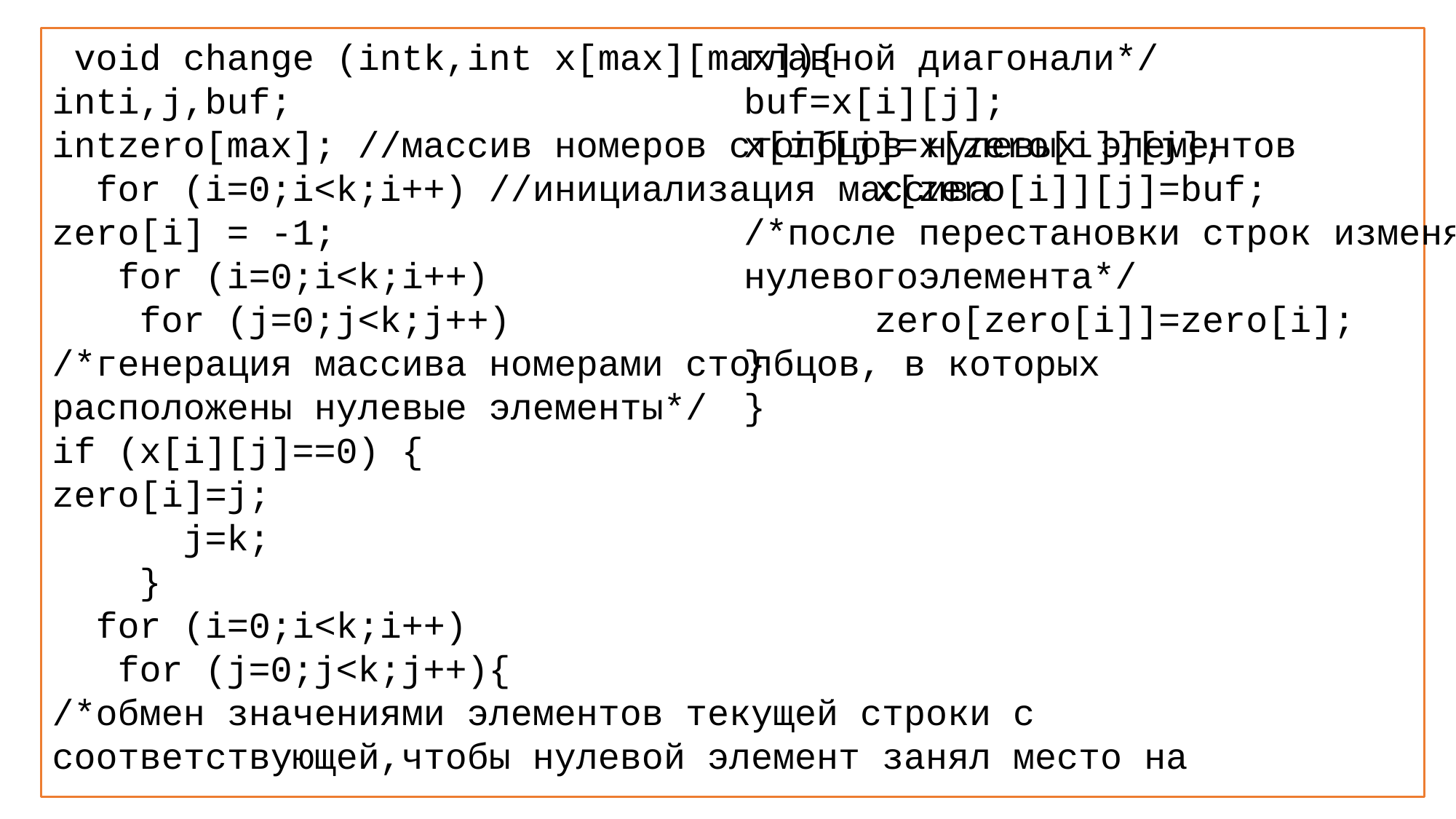

void change (intk,int x[max][max]){
inti,j,buf;
intzero[max]; //массив номеров столбцов нулевых элементов
  for (i=0;i<k;i++) //инициализация массива
zero[i] = -1;
   for (i=0;i<k;i++)
    for (j=0;j<k;j++)
/*генерация массива номерами столбцов, в которых
расположены нулевые элементы*/
if (x[i][j]==0) {
zero[i]=j;
      j=k;
    }
  for (i=0;i<k;i++)
   for (j=0;j<k;j++){
/*обмен значениями элементов текущей строки с
соответствующей,чтобы нулевой элемент занял место на
главной диагонали*/
buf=x[i][j];
x[i][j]=x[zero[i]][j];
      x[zero[i]][j]=buf;
/*после перестановки строк изменяется номер столбца
нулевогоэлемента*/
      zero[zero[i]]=zero[i];
}
}